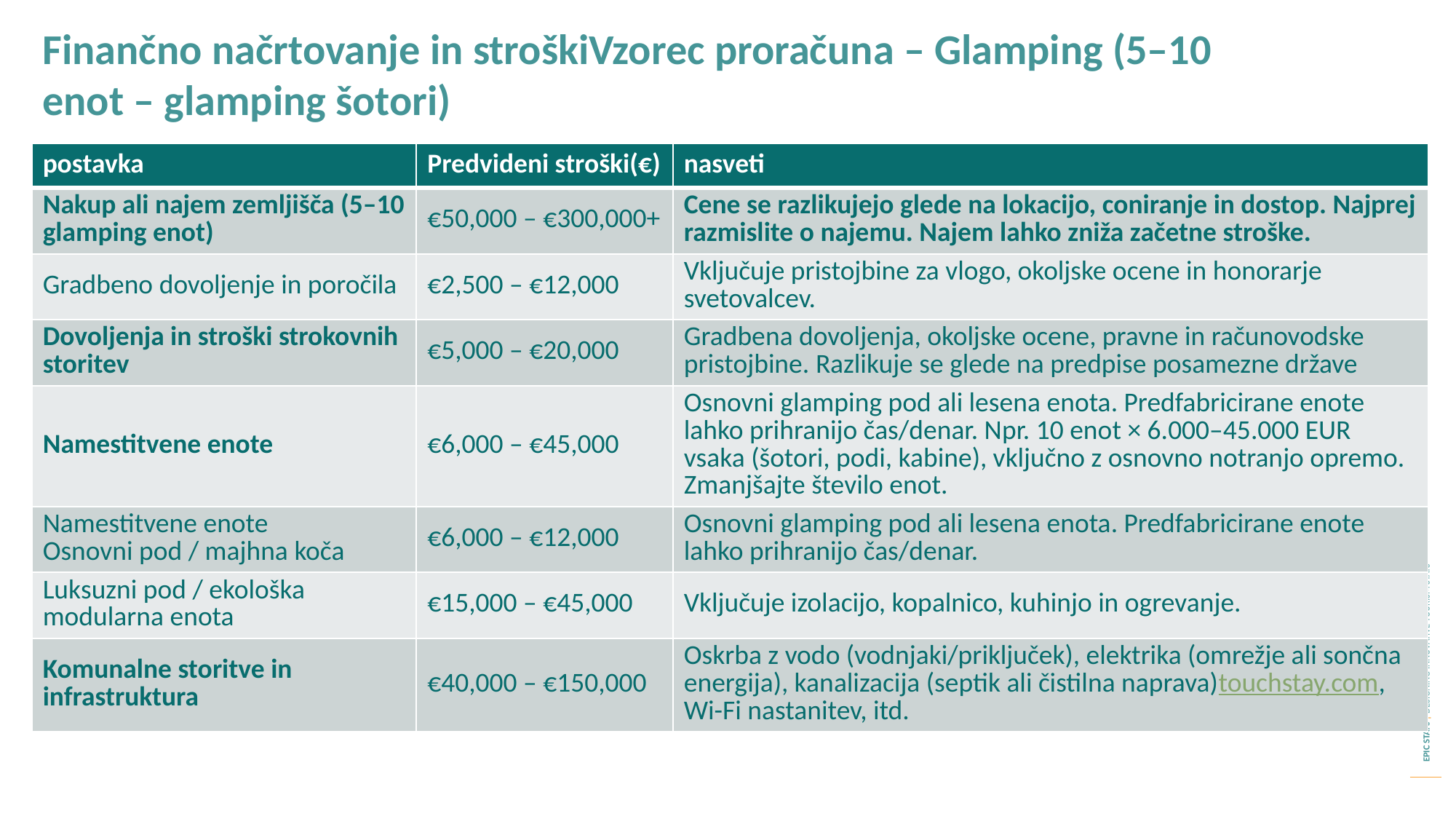

Finančno načrtovanje in stroškiVzorec proračuna – Glamping (5–10 enot – glamping šotori)
| postavka | Predvideni stroški(€) | nasveti |
| --- | --- | --- |
| Nakup ali najem zemljišča (5–10 glamping enot) | €50,000 – €300,000+ | Cene se razlikujejo glede na lokacijo, coniranje in dostop. Najprej razmislite o najemu. Najem lahko zniža začetne stroške. |
| Gradbeno dovoljenje in poročila | €2,500 – €12,000 | Vključuje pristojbine za vlogo, okoljske ocene in honorarje svetovalcev. |
| Dovoljenja in stroški strokovnih storitev | €5,000 – €20,000 | Gradbena dovoljenja, okoljske ocene, pravne in računovodske pristojbine. Razlikuje se glede na predpise posamezne države |
| Namestitvene enote | €6,000 – €45,000 | Osnovni glamping pod ali lesena enota. Predfabricirane enote lahko prihranijo čas/denar. Npr. 10 enot × 6.000–45.000 EUR vsaka (šotori, podi, kabine), vključno z osnovno notranjo opremo. Zmanjšajte število enot. |
| Namestitvene enote Osnovni pod / majhna koča | €6,000 – €12,000 | Osnovni glamping pod ali lesena enota. Predfabricirane enote lahko prihranijo čas/denar. |
| Luksuzni pod / ekološka modularna enota | €15,000 – €45,000 | Vključuje izolacijo, kopalnico, kuhinjo in ogrevanje. |
| Komunalne storitve in infrastruktura | €40,000 – €150,000 | Oskrba z vodo (vodnjaki/priključek), elektrika (omrežje ali sončna energija), kanalizacija (septik ali čistilna naprava)touchstay.com, Wi-Fi nastanitev, itd. |